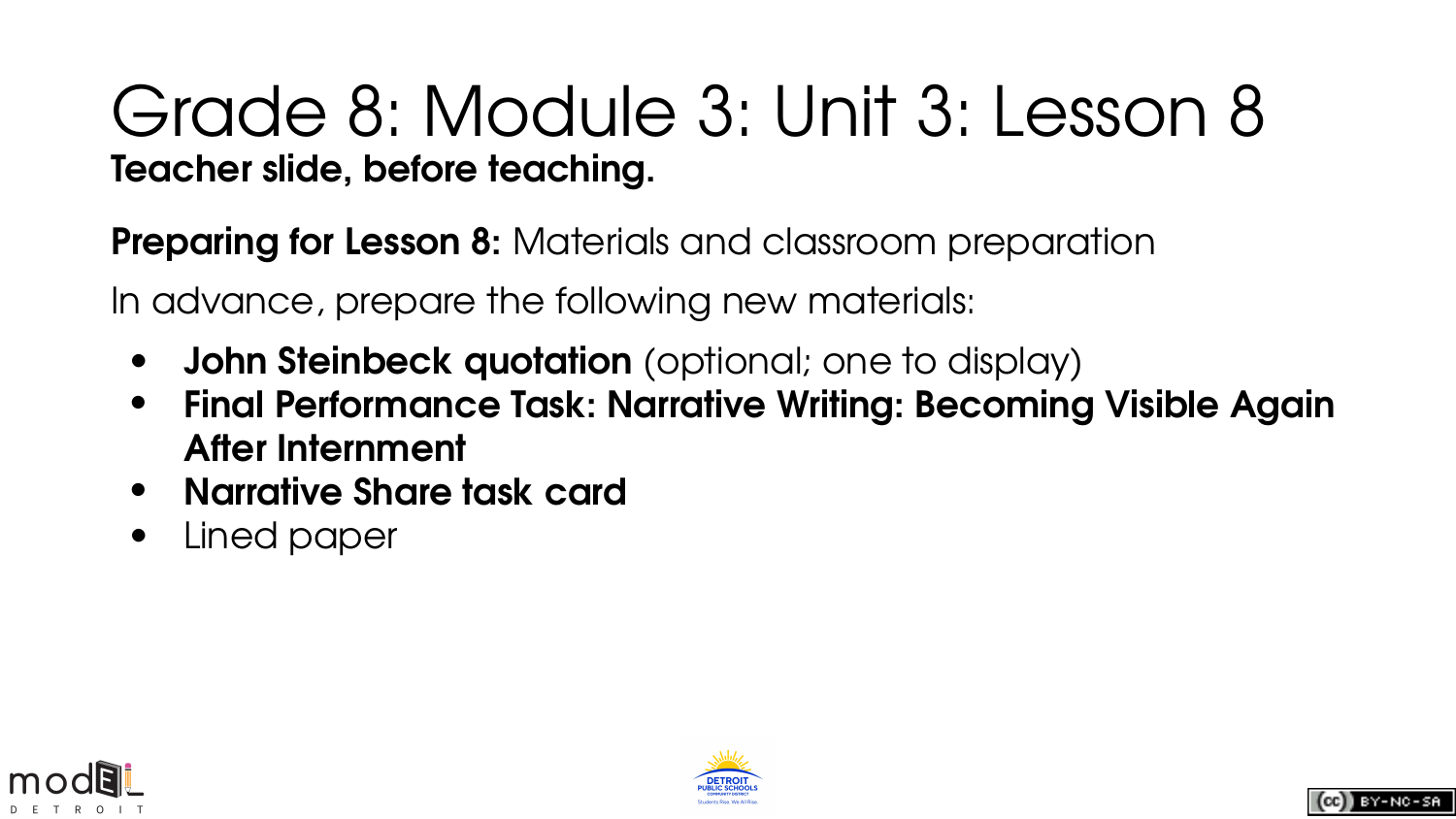

# Grade 8: Module 3: Unit 3: Lesson 8
Teacher slide, before teaching.

Preparing for Lesson 8: Materials and classroom preparation
In advance, prepare the following new materials:
John Steinbeck quotation (optional; one to display)
Final Performance Task: Narrative Writing: Becoming Visible Again After Internment
Narrative Share task card
Lined paper